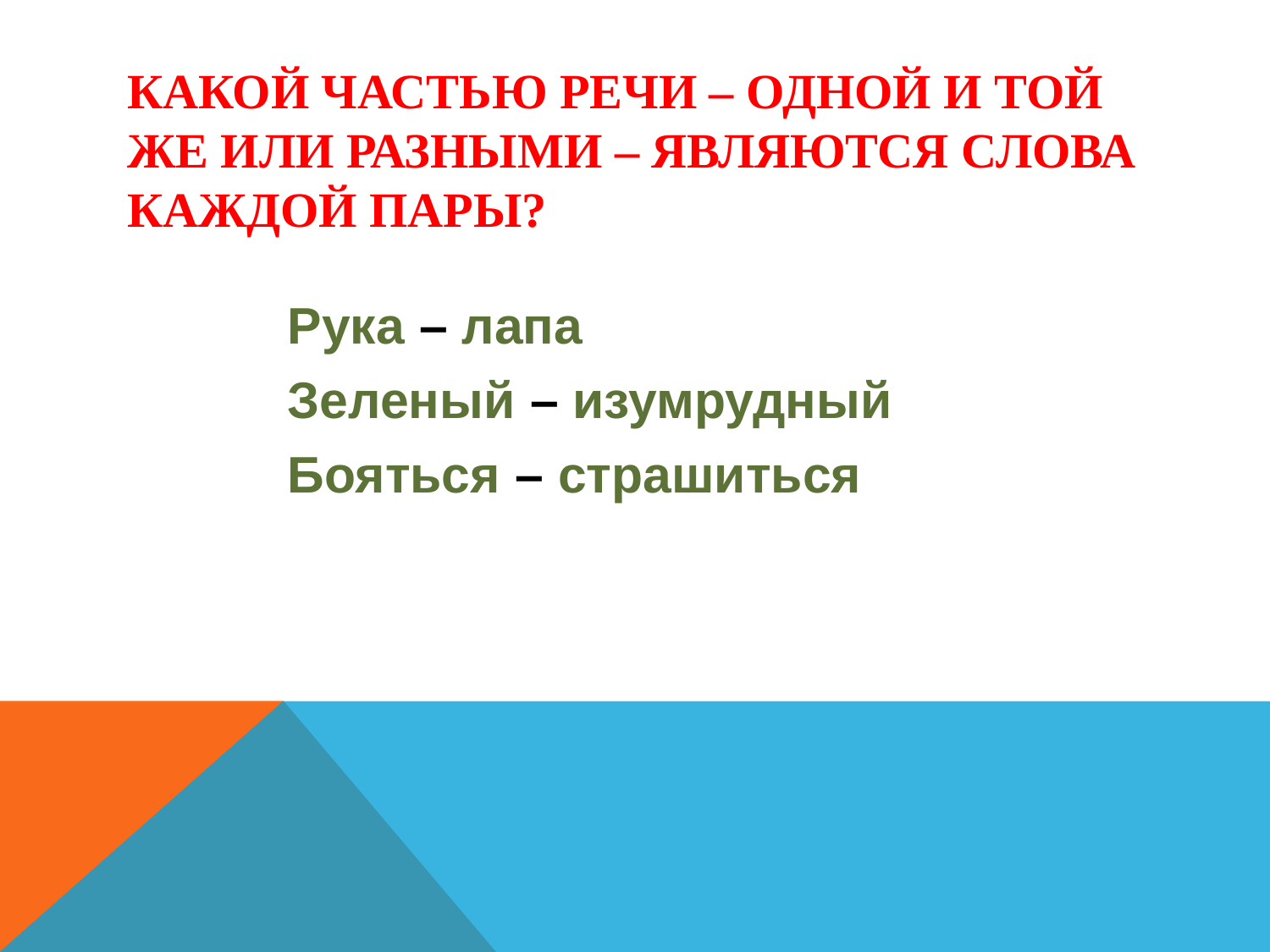

# Какой частью речи – одной и той же или разными – являются слова каждой пары?
Рука – лапа
Зеленый – изумрудный
Бояться – страшиться